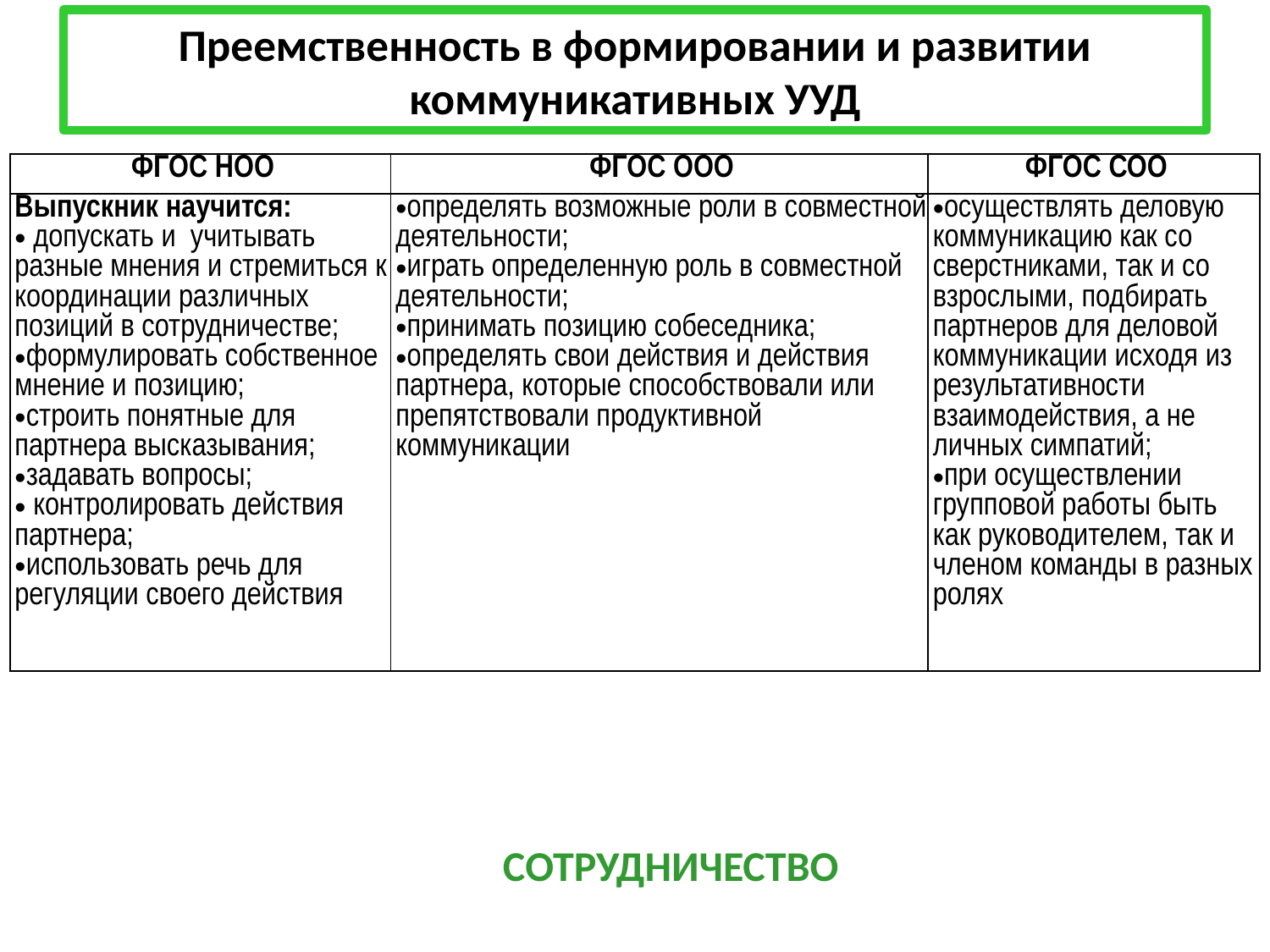

# Преемственность в формировании и развитии коммуникативных УУД
| ФГОС НОО | ФГОС ООО | ФГОС СОО |
| --- | --- | --- |
| Выпускник научится: допускать и учитывать разные мнения и стремиться к координации различных позиций в сотрудничестве; формулировать собственное мнение и позицию; строить понятные для партнера высказывания; задавать вопросы; контролировать действия партнера; использовать речь для регуляции своего действия | определять возможные роли в совместной деятельности; играть определенную роль в совместной деятельности; принимать позицию собеседника; определять свои действия и действия партнера, которые способствовали или препятствовали продуктивной коммуникации | осуществлять деловую коммуникацию как со сверстниками, так и со взрослыми, подбирать партнеров для деловой коммуникации исходя из результативности взаимодействия, а не личных симпатий; при осуществлении групповой работы быть как руководителем, так и членом команды в разных ролях |
СОТРУДНИЧЕСТВО